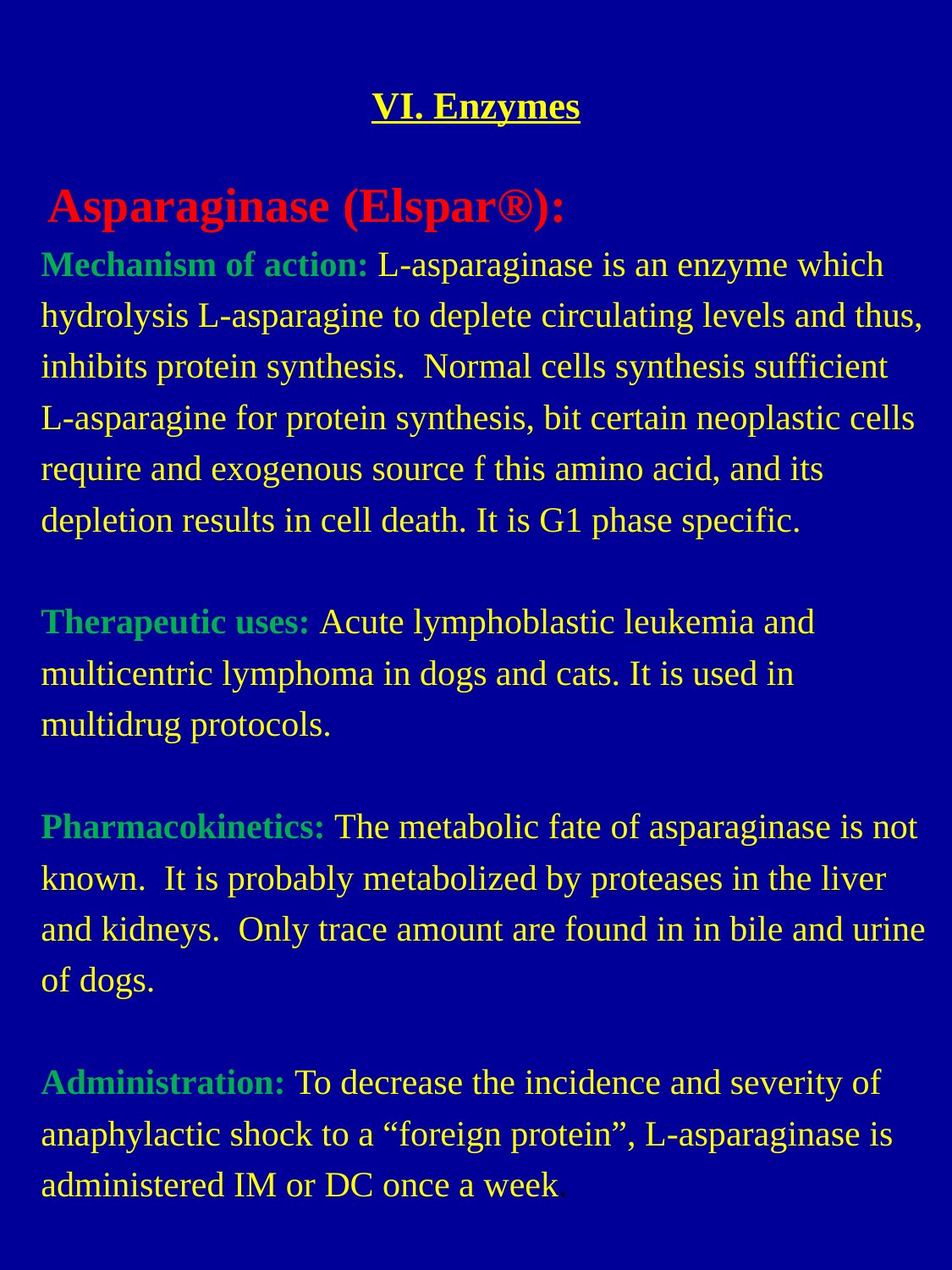

# VI. Enzymes
Asparaginase (Elspar®):
Mechanism of action: L-asparaginase is an enzyme which hydrolysis L-asparagine to deplete circulating levels and thus, inhibits protein synthesis.  Normal cells synthesis sufficient L-asparagine for protein synthesis, bit certain neoplastic cells require and exogenous source f this amino acid, and its depletion results in cell death. It is G1 phase specific.

Therapeutic uses: Acute lymphoblastic leukemia and multicentric lymphoma in dogs and cats. It is used in multidrug protocols.

Pharmacokinetics: The metabolic fate of asparaginase is not known.  It is probably metabolized by proteases in the liver and kidneys.  Only trace amount are found in in bile and urine of dogs.

Administration: To decrease the incidence and severity of anaphylactic shock to a “foreign protein”, L-asparaginase is administered IM or DC once a week.